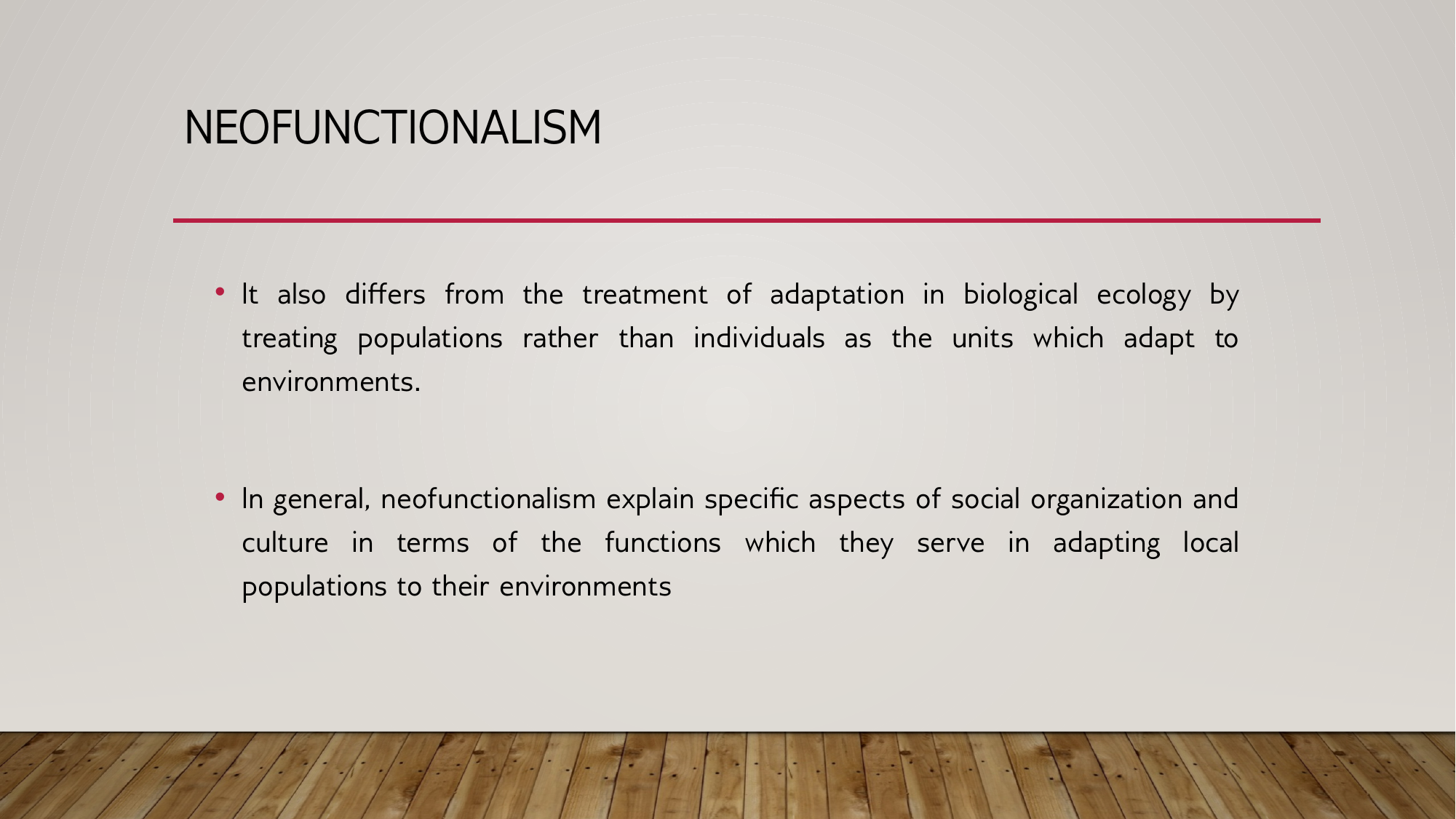

# Neofunctionalism
It also differs from the treatment of adaptation in biological ecology by treating populations rather than individuals as the units which adapt to environments.

In general, neofunctionalism explain specific aspects of social organization and culture in terms of the functions which they serve in adapting local populations to their environments